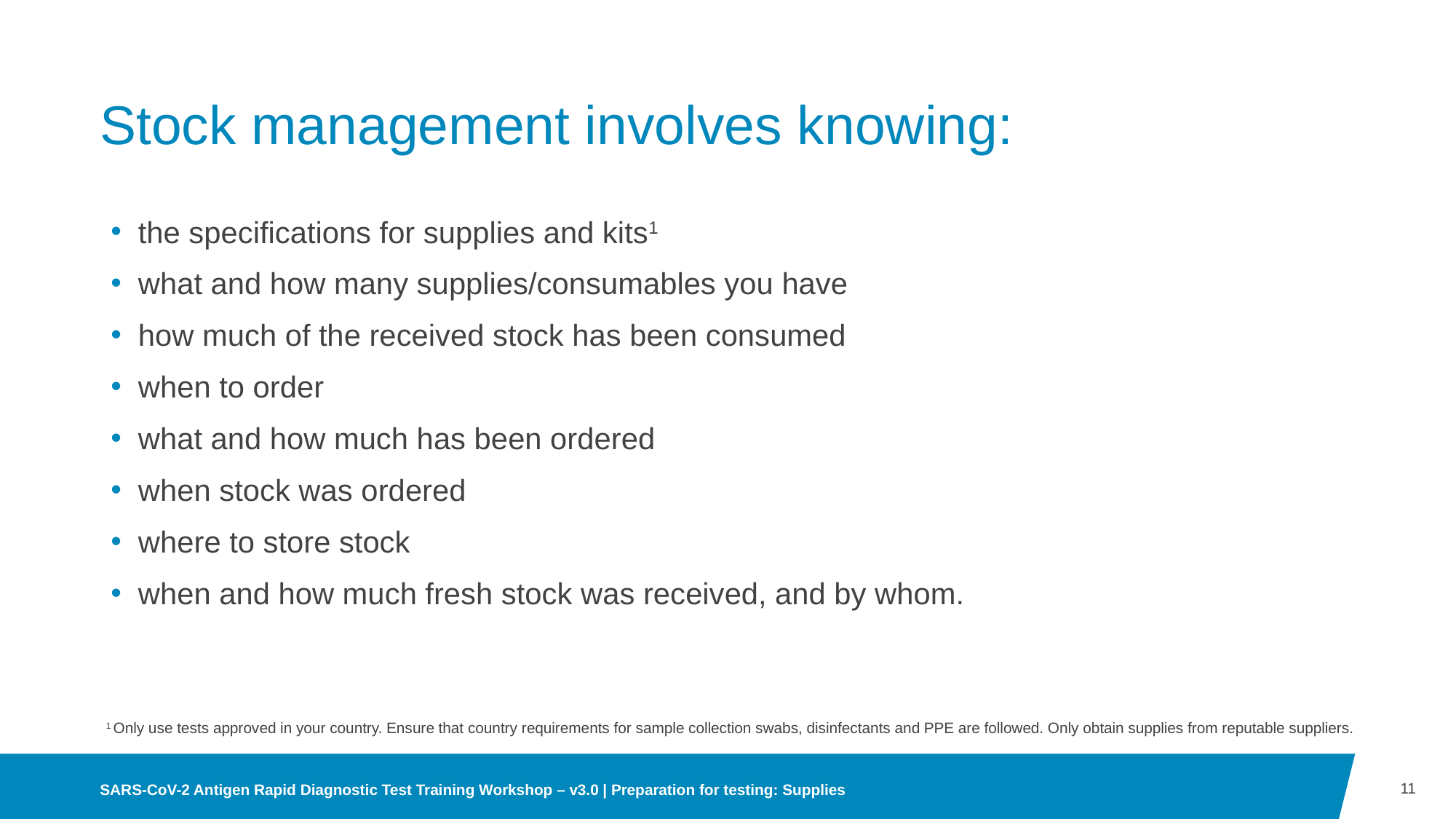

# Stock management involves knowing:
the specifications for supplies and kits1
what and how many supplies/consumables you have
how much of the received stock has been consumed
when to order
what and how much has been ordered
when stock was ordered
where to store stock
when and how much fresh stock was received, and by whom.

1 Only use tests approved in your country. Ensure that country requirements for sample collection swabs, disinfectants and PPE are followed. Only obtain supplies from reputable suppliers.
11
SARS-CoV-2 Antigen Rapid Diagnostic Test Training Workshop – v3.0 | Preparation for testing: Supplies